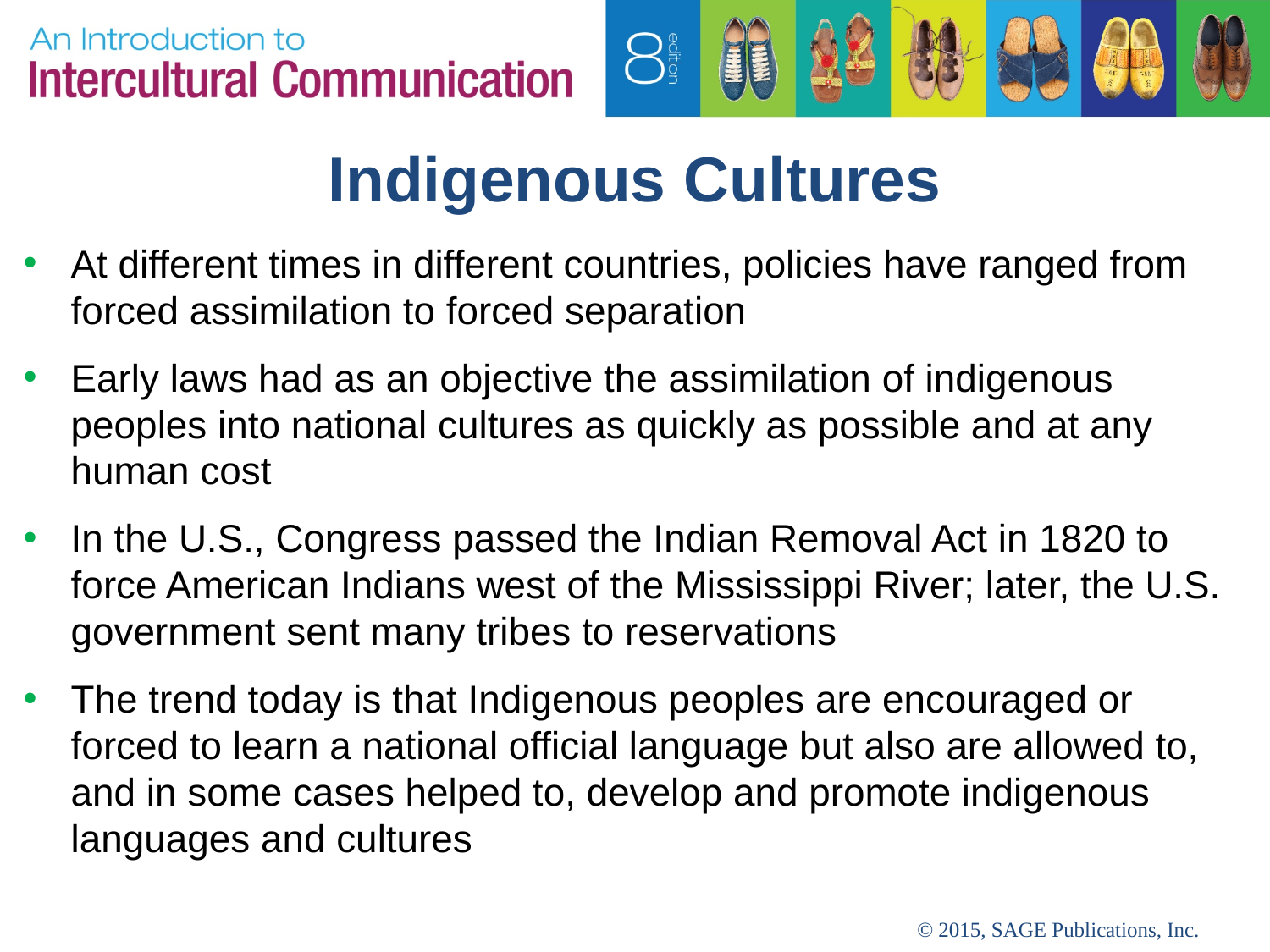

# Indigenous Cultures
At different times in different countries, policies have ranged from forced assimilation to forced separation
Early laws had as an objective the assimilation of indigenous peoples into national cultures as quickly as possible and at any human cost
In the U.S., Congress passed the Indian Removal Act in 1820 to force American Indians west of the Mississippi River; later, the U.S. government sent many tribes to reservations
The trend today is that Indigenous peoples are encouraged or forced to learn a national official language but also are allowed to, and in some cases helped to, develop and promote indigenous languages and cultures
© 2015, SAGE Publications, Inc.